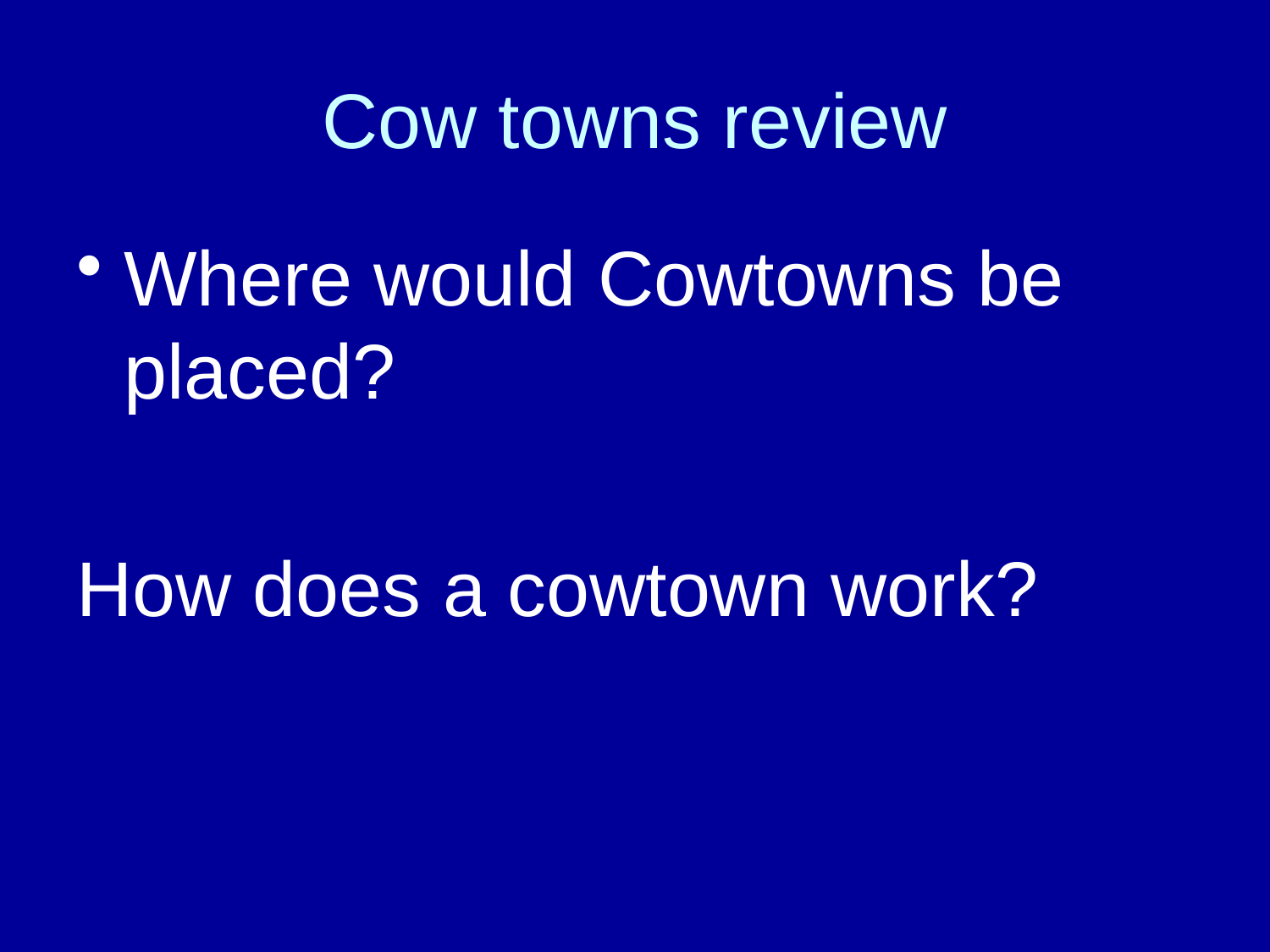

# Cow towns review
Where would Cowtowns be placed?

How does a cowtown work?